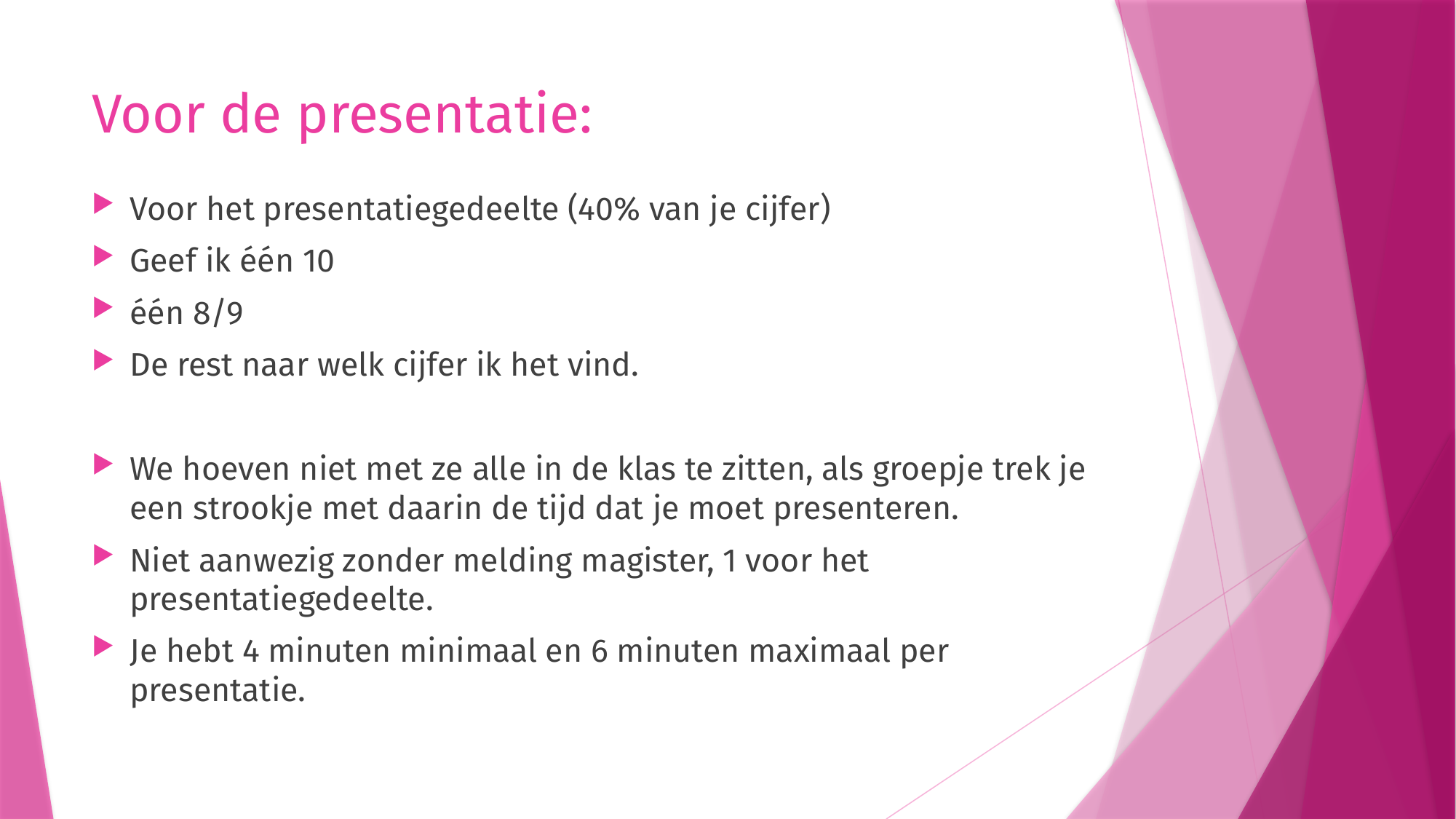

# Voor de presentatie:
Voor het presentatiegedeelte (40% van je cijfer)
Geef ik één 10
één 8/9
De rest naar welk cijfer ik het vind.

We hoeven niet met ze alle in de klas te zitten, als groepje trek je een strookje met daarin de tijd dat je moet presenteren.
Niet aanwezig zonder melding magister, 1 voor het presentatiegedeelte.
Je hebt 4 minuten minimaal en 6 minuten maximaal per presentatie.